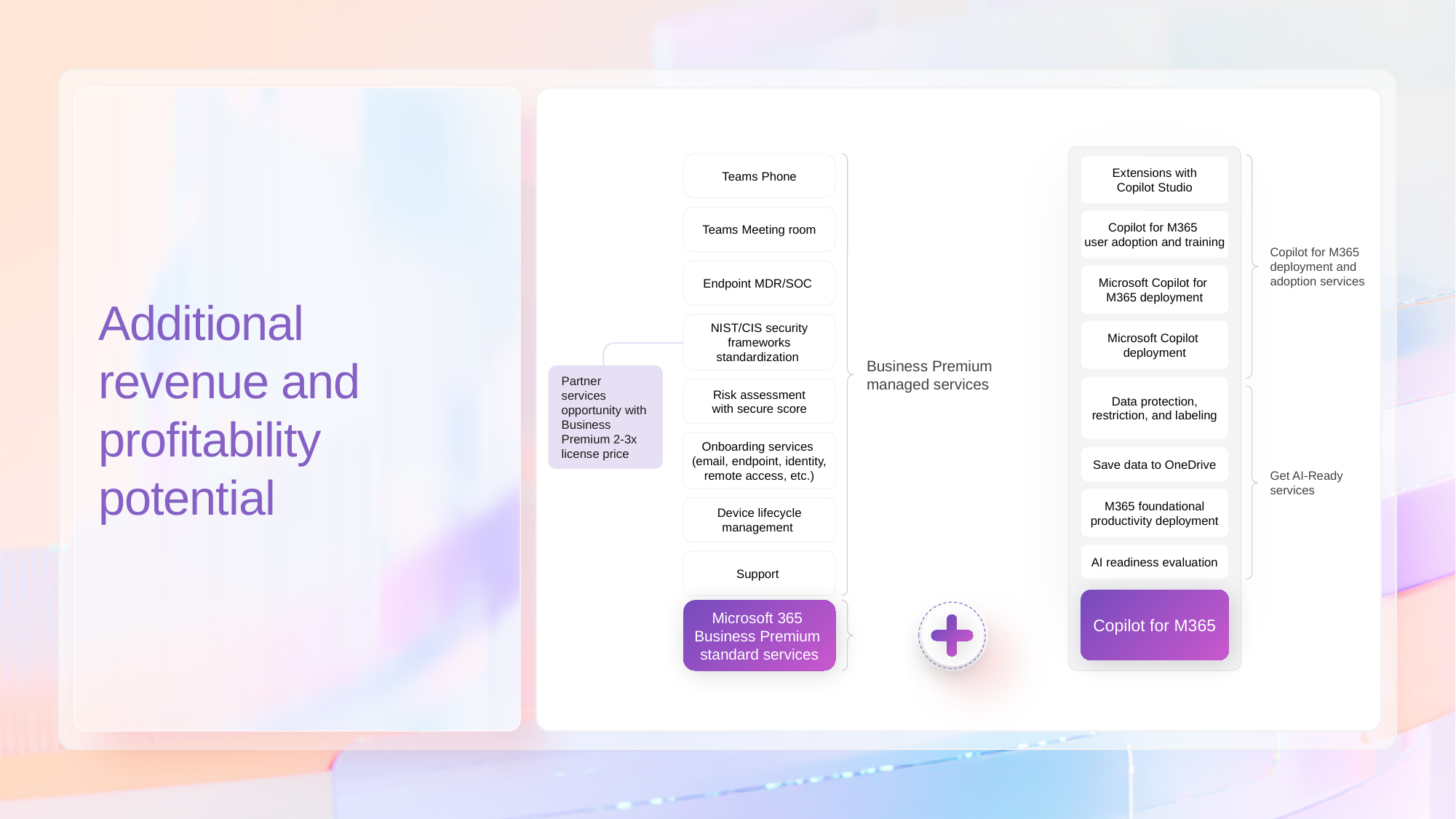

Teams Phone

Extensions with
Copilot Studio
Teams Meeting room
Copilot for M365
user adoption and training
Copilot for M365 deployment and
adoption services
Endpoint MDR/SOC
Microsoft Copilot for
M365 deployment
# Additional revenue and profitability potential
NIST/CIS security frameworks standardization
Microsoft Copilot
deployment

Business Premium managed services
Partner services opportunity with Business Premium 2-3x license price
Data protection, restriction, and labeling
Risk assessment
with secure score

Onboarding services
(email, endpoint, identity, remote access, etc.)
Save data to OneDrive
Get AI-Ready services
M365 foundational
productivity deployment
Device lifecycle management
AI readiness evaluation
Support
Copilot for M365

Microsoft 365
Business Premium
standard services